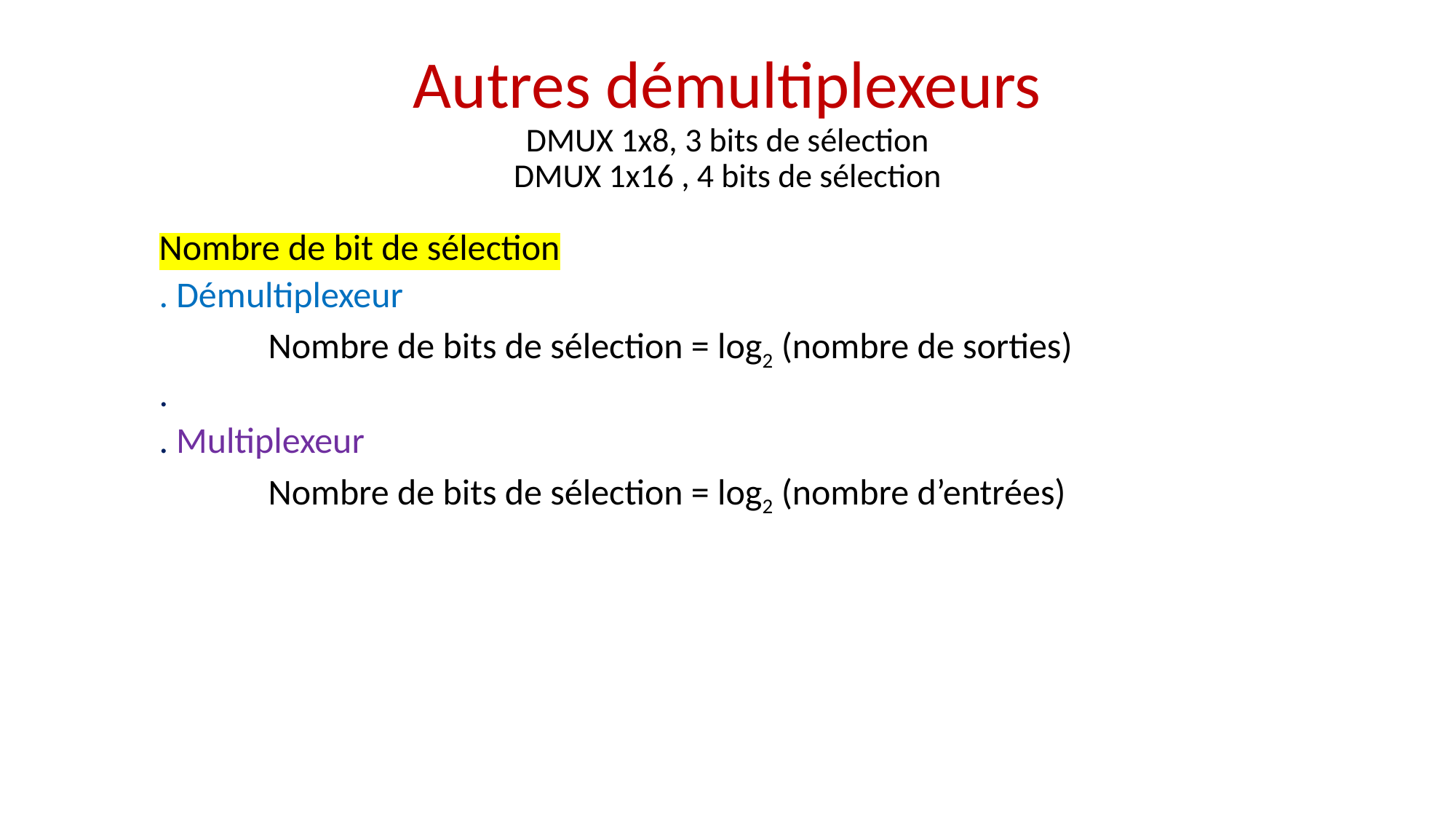

# Autres démultiplexeurs DMUX 1x8, 3 bits de sélection DMUX 1x16 , 4 bits de sélection
Nombre de bit de sélection
. Démultiplexeur
	Nombre de bits de sélection = log2 (nombre de sorties)
.
. Multiplexeur
	Nombre de bits de sélection = log2 (nombre d’entrées)